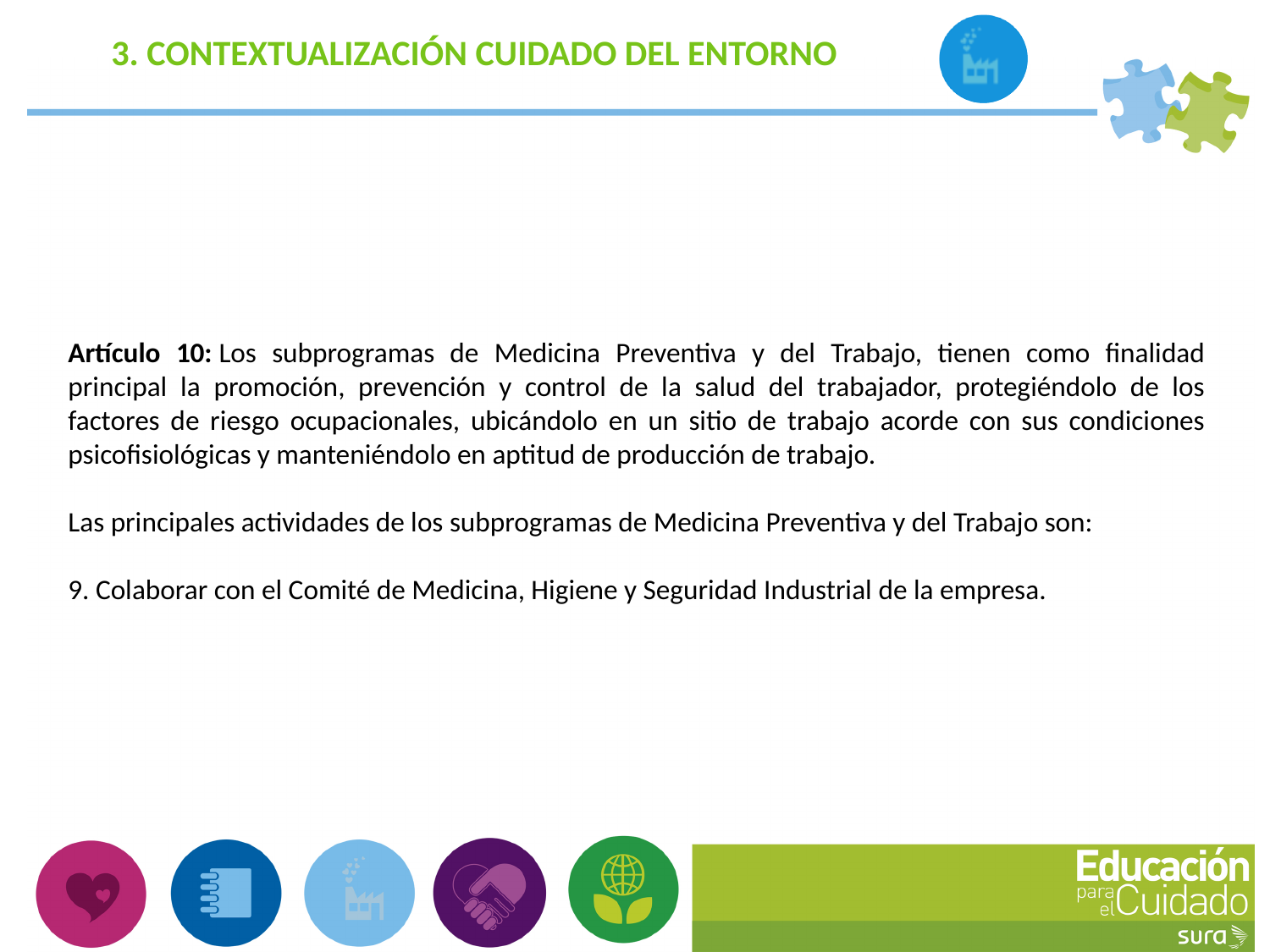

3. CONTEXTUALIZACIÓN CUIDADO DEL ENTORNO

Artículo 10: Los subprogramas de Medicina Preventiva y del Trabajo, tienen como finalidad principal la promoción, prevención y control de la salud del trabajador, protegiéndolo de los factores de riesgo ocupacionales, ubicándolo en un sitio de trabajo acorde con sus condiciones psicofisiológicas y manteniéndolo en aptitud de producción de trabajo.

Las principales actividades de los subprogramas de Medicina Preventiva y del Trabajo son:

9. Colaborar con el Comité de Medicina, Higiene y Seguridad Industrial de la empresa.